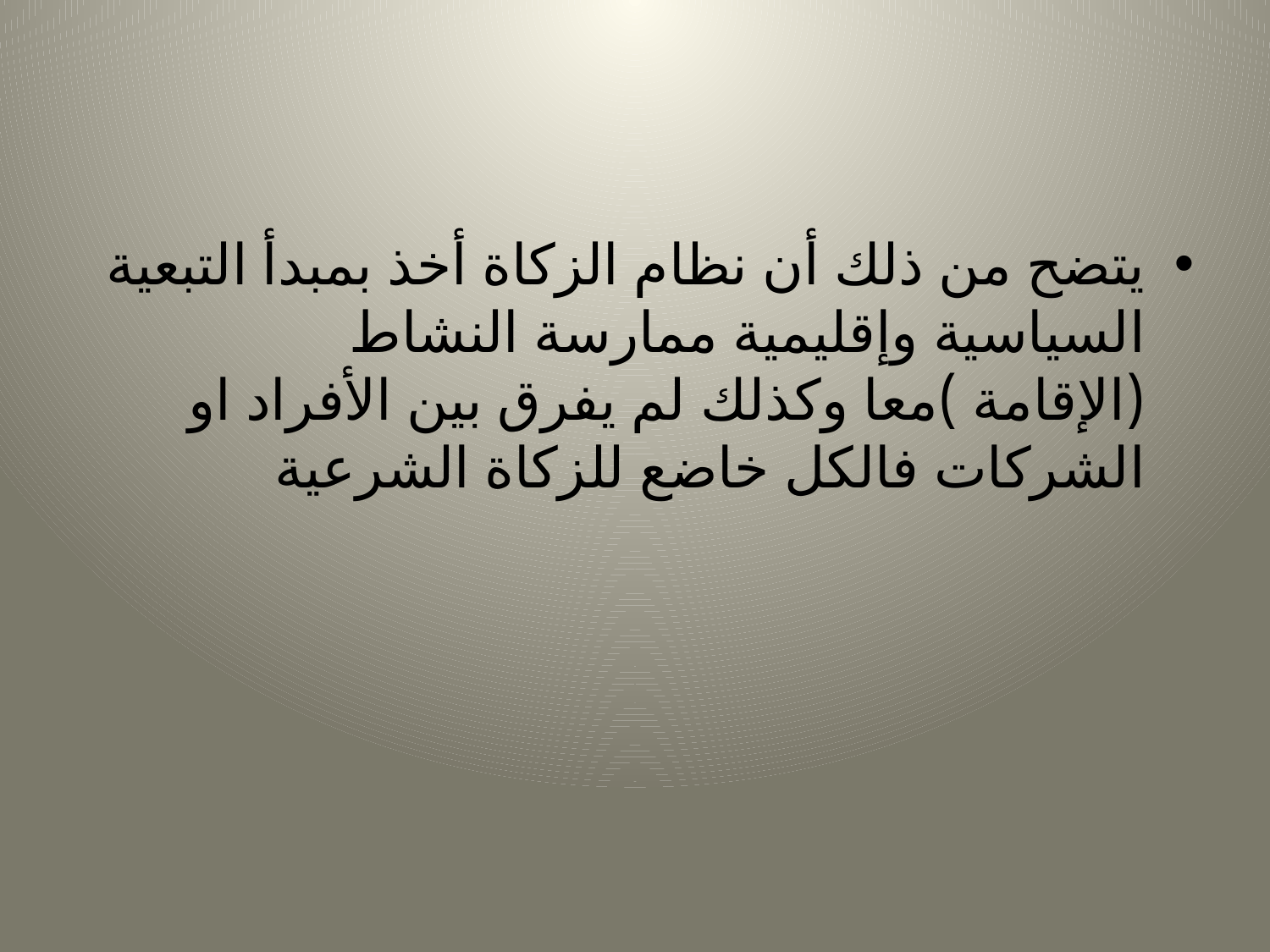

#
يتضح من ذلك أن نظام الزكاة أخذ بمبدأ التبعية السياسية وإقليمية ممارسة النشاط (الإقامة )معا وكذلك لم يفرق بين الأفراد او الشركات فالكل خاضع للزكاة الشرعية